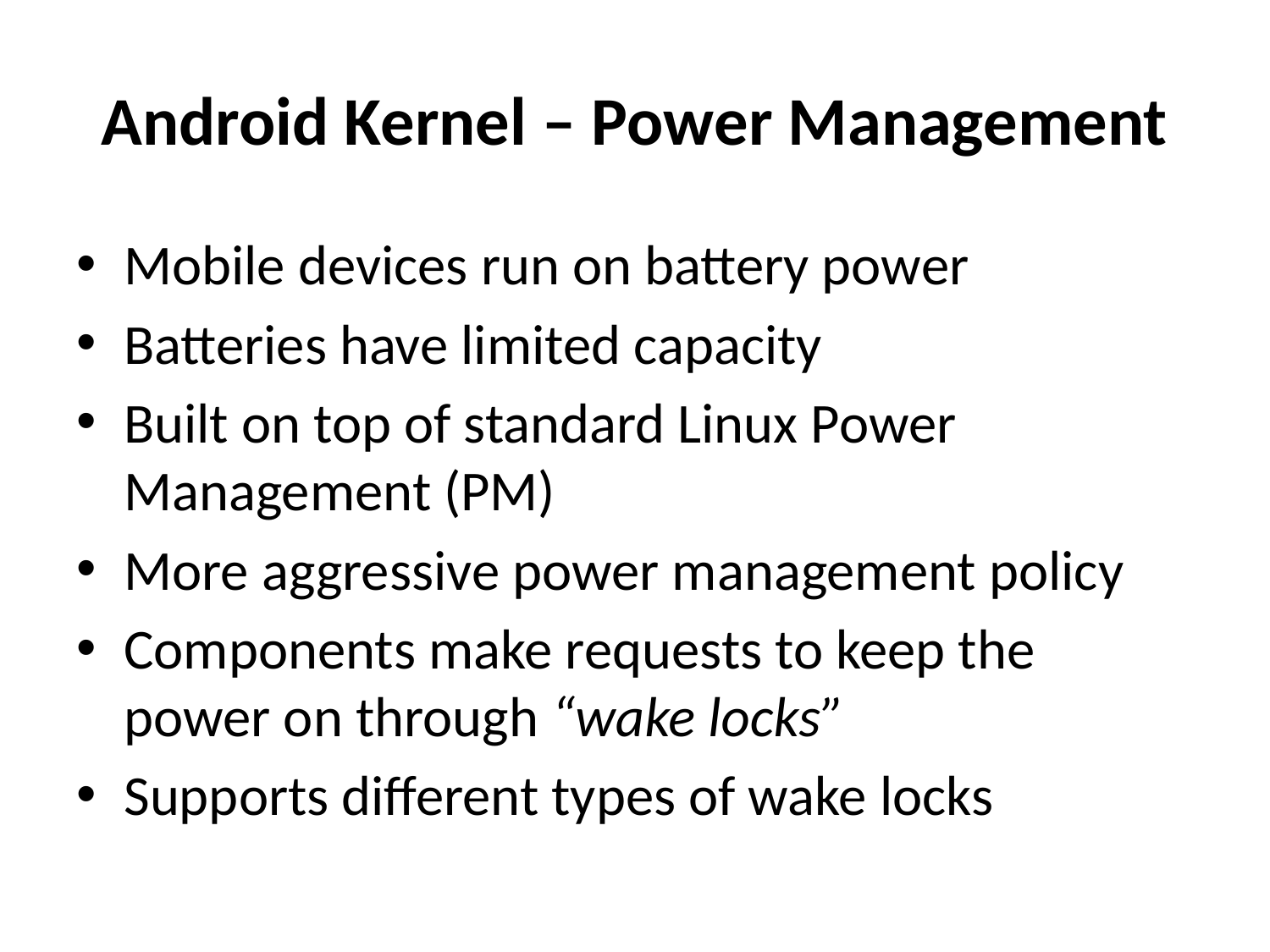

# Android Kernel – Power Management
Mobile devices run on battery power
Batteries have limited capacity
Built on top of standard Linux Power Management (PM)
More aggressive power management policy
Components make requests to keep the power on through “wake locks”
Supports different types of wake locks